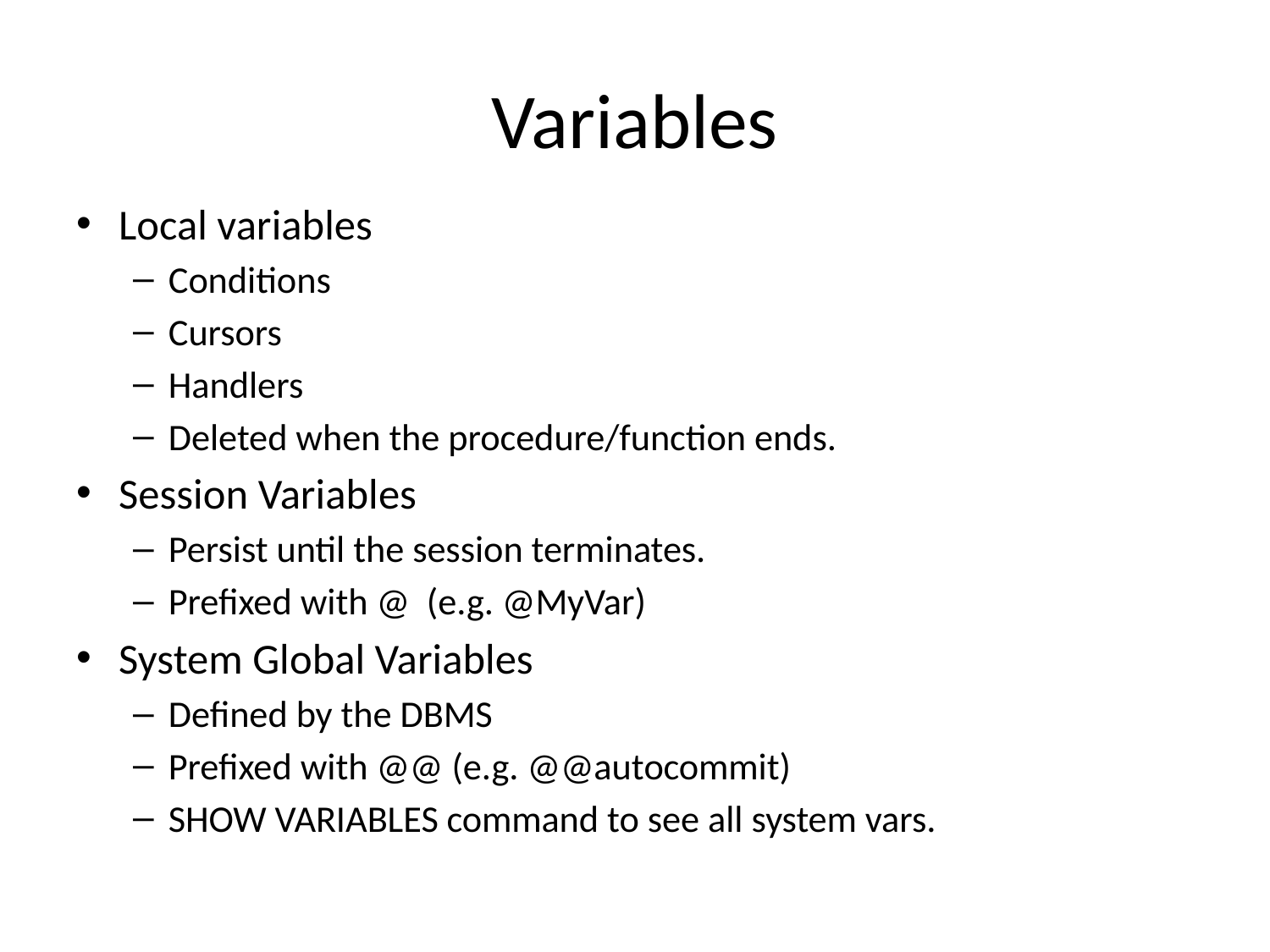

# Variables
Local variables
Conditions
Cursors
Handlers
Deleted when the procedure/function ends.
Session Variables
Persist until the session terminates.
Prefixed with @  (e.g. @MyVar)
System Global Variables
Defined by the DBMS
Prefixed with @@ (e.g. @@autocommit)
SHOW VARIABLES command to see all system vars.